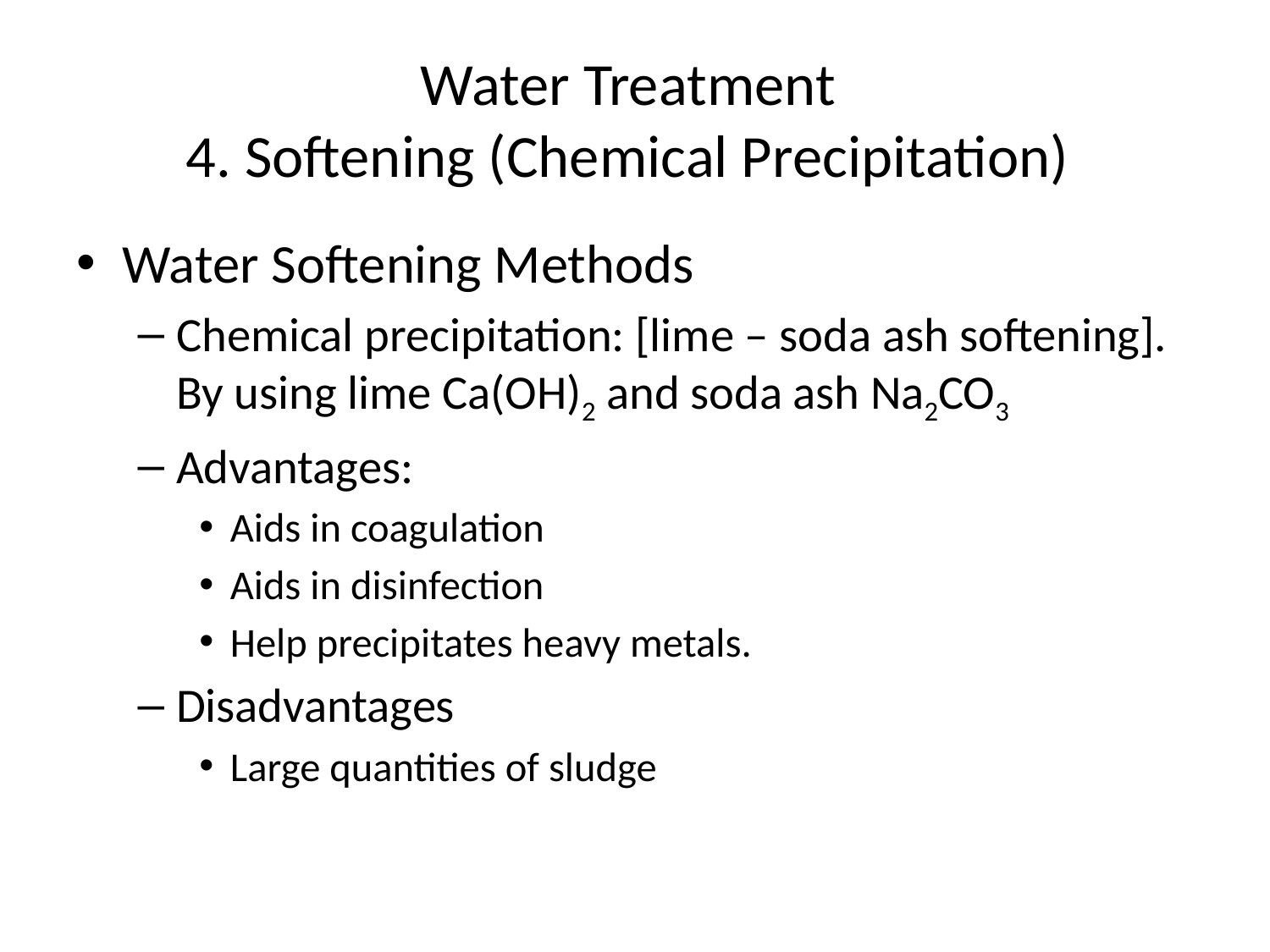

# Water Treatment 4. Softening (Chemical Precipitation)
Water Softening Methods
Chemical precipitation: [lime – soda ash softening]. By using lime Ca(OH)2 and soda ash Na2CO3
Advantages:
Aids in coagulation
Aids in disinfection
Help precipitates heavy metals.
Disadvantages
Large quantities of sludge